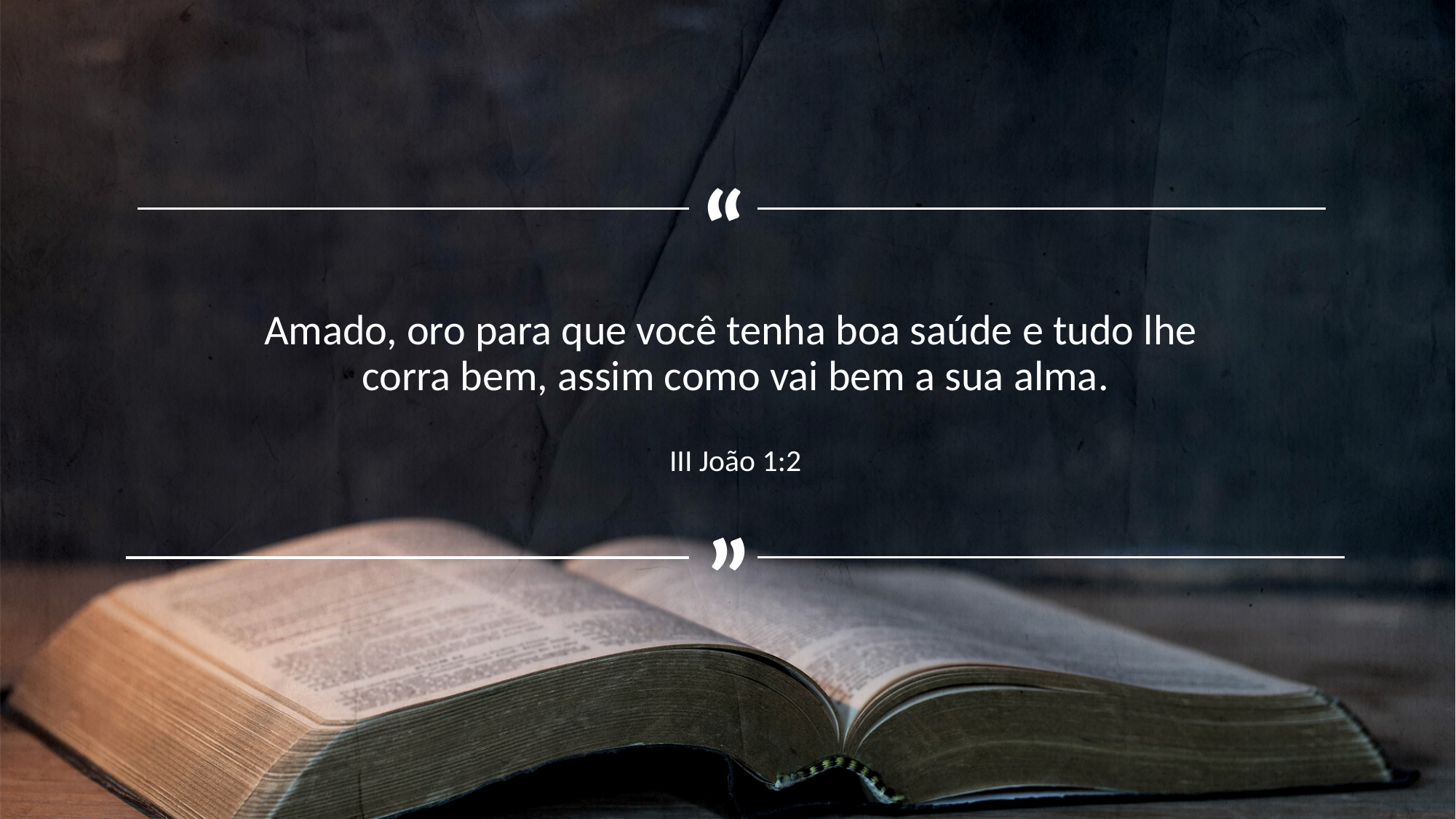

“
Amado, oro para que você tenha boa saúde e tudo lhe
corra bem, assim como vai bem a sua alma.

III João 1:2

 “